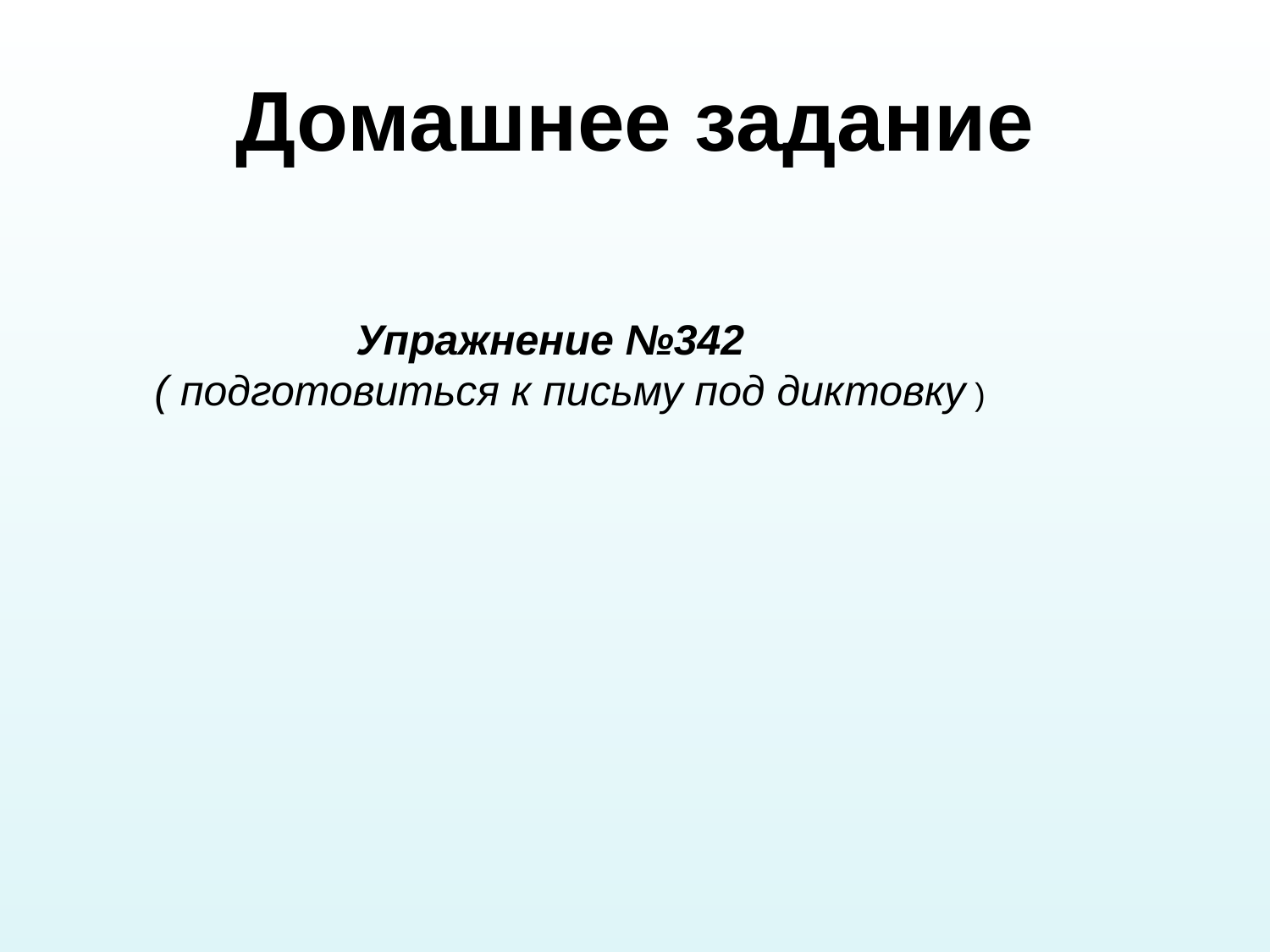

# Домашнее задание
                             Упражнение №342
            ( подготовиться к письму под диктовку )